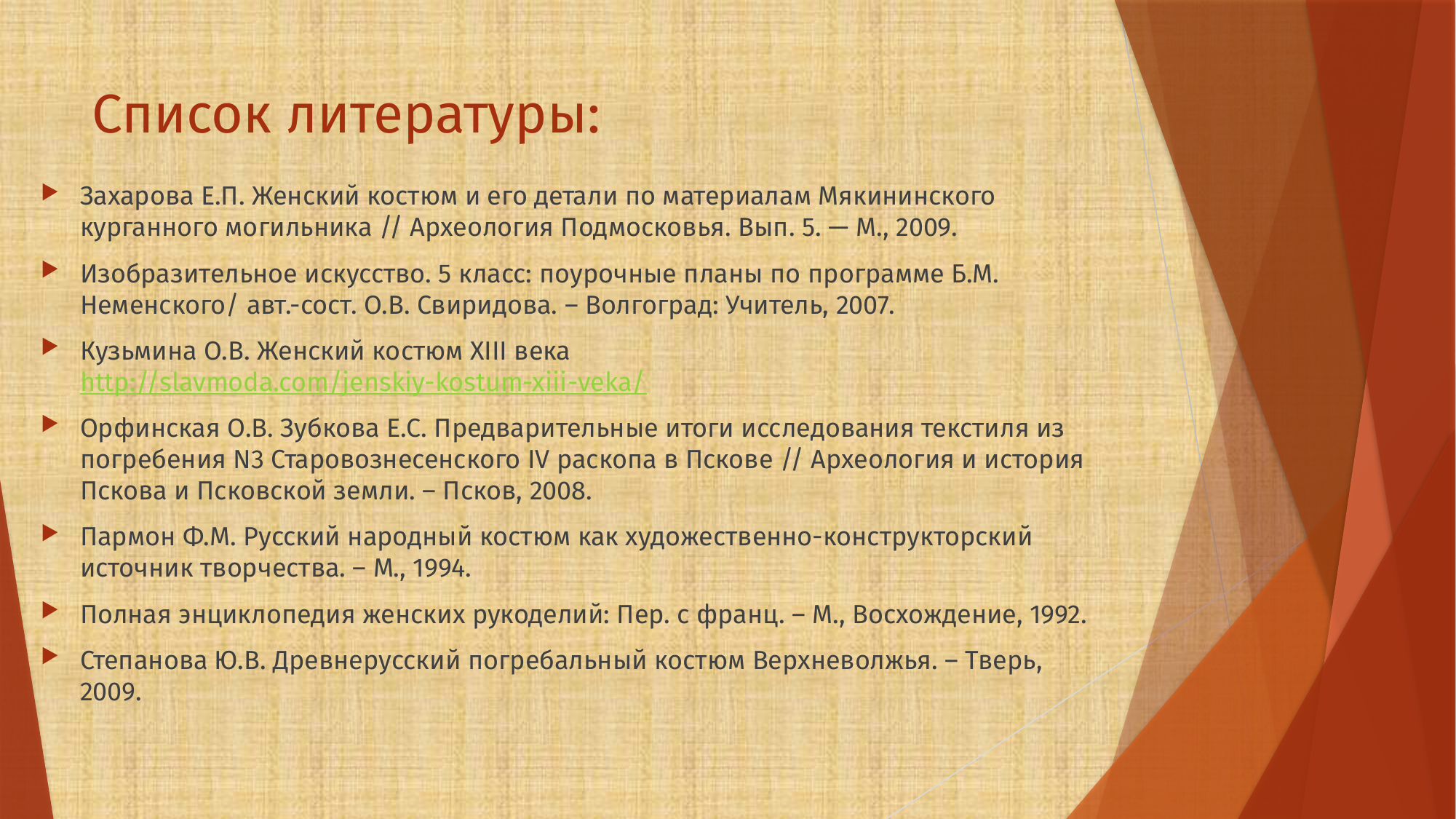

# Список литературы:
Захарова Е.П. Женский костюм и его детали по материалам Мякининского курганного могильника // Археология Подмосковья. Вып. 5. — М., 2009.
Изобразительное искусство. 5 класс: поурочные планы по программе Б.М. Неменского/ авт.-сост. О.В. Свиридова. – Волгоград: Учитель, 2007.
Кузьмина О.В. Женский костюм XIII века http://slavmoda.com/jenskiy-kostum-xiii-veka/
Орфинская О.В. Зубкова Е.С. Предварительные итоги исследования текстиля из погребения N3 Старовознесенского IV раскопа в Пскове // Археология и история Пскова и Псковской земли. – Псков, 2008.
Пармон Ф.М. Русский народный костюм как художественно-конструкторский источник творчества. – М., 1994.
Полная энциклопедия женских рукоделий: Пер. с франц. – М., Восхождение, 1992.
Степанова Ю.В. Древнерусский погребальный костюм Верхневолжья. – Тверь, 2009.